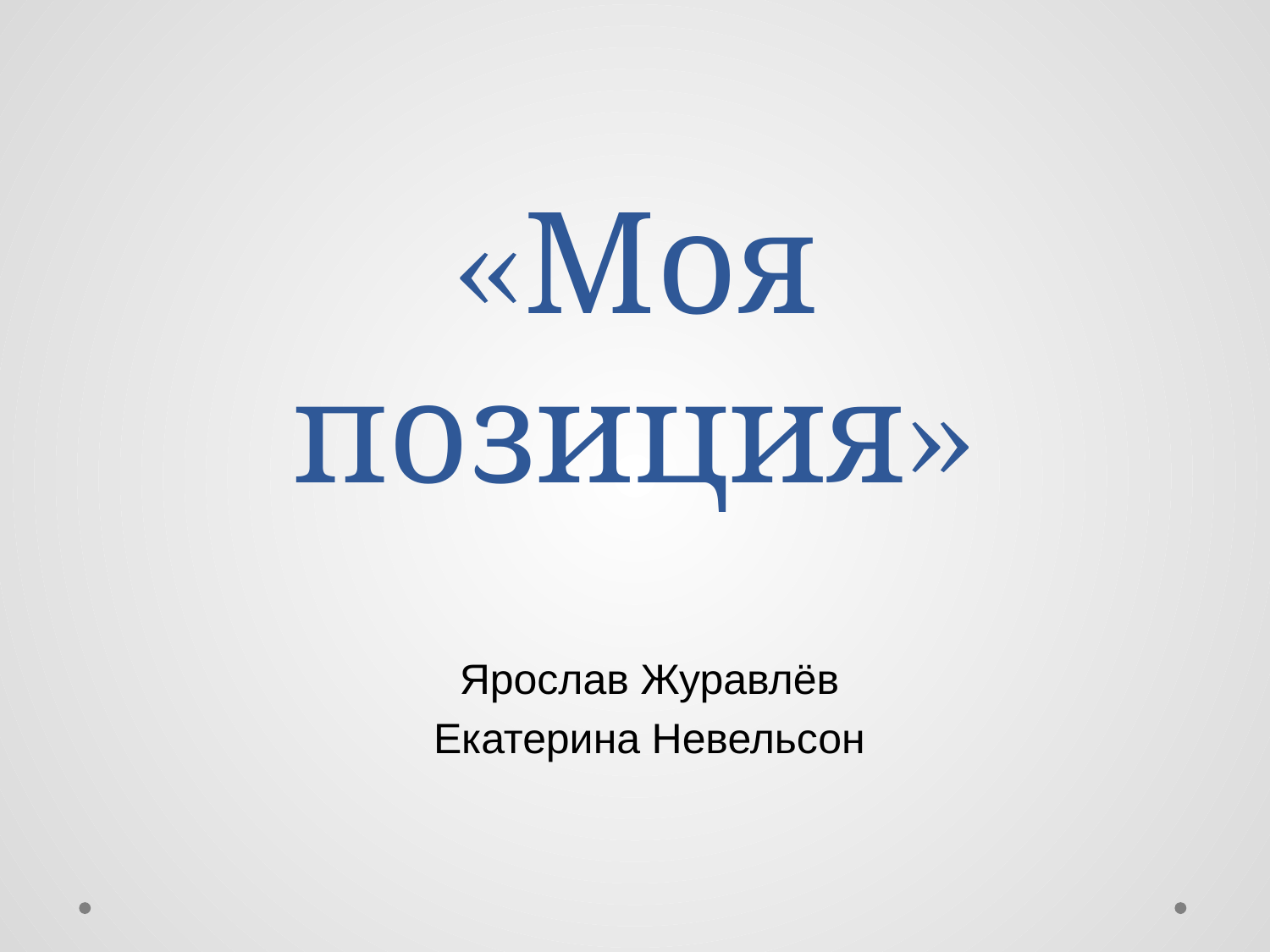

# «Моя позиция»
Ярослав Журавлёв
Екатерина Невельсон